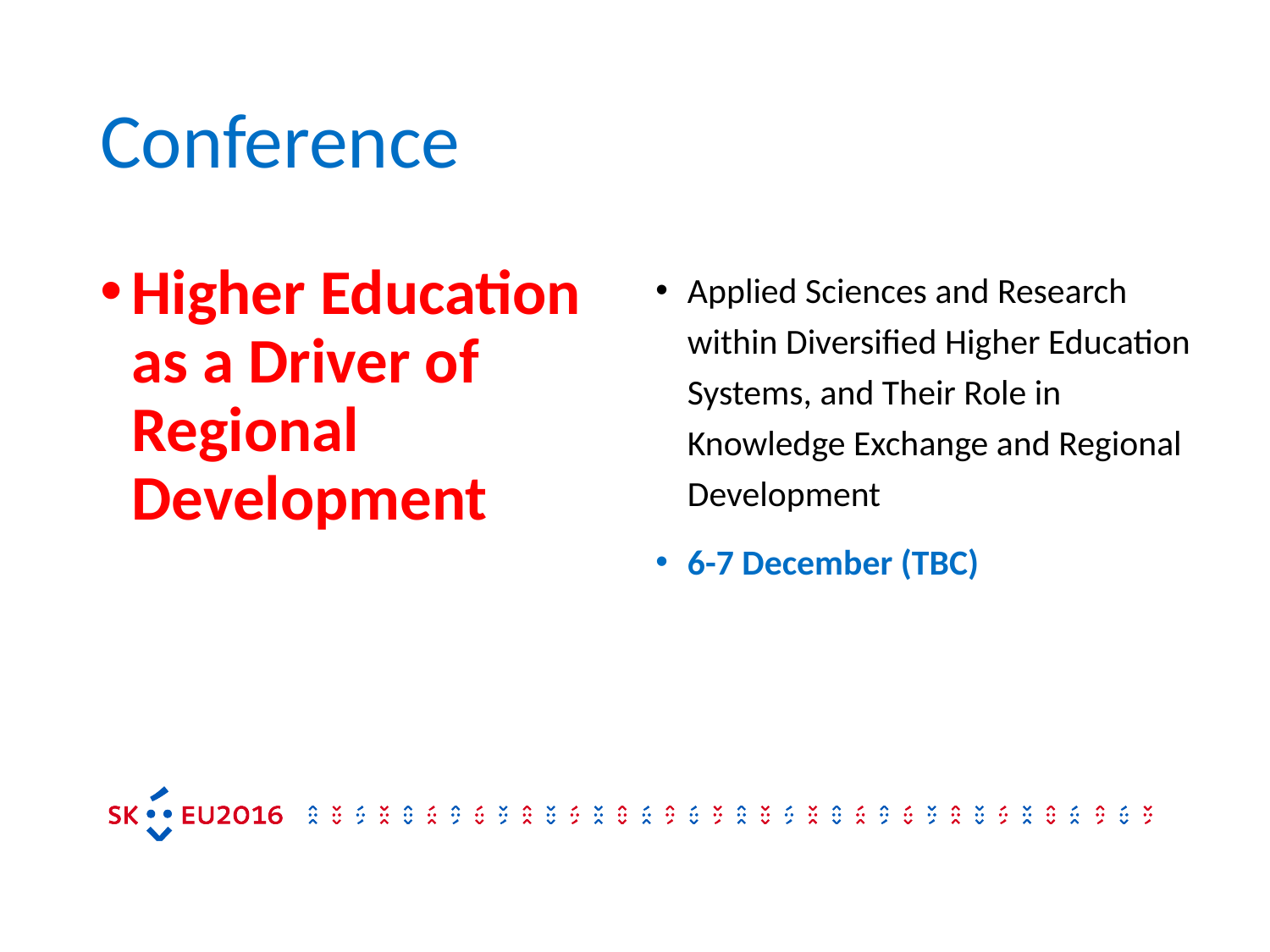

# Conference
Higher Education as a Driver of Regional Development
Applied Sciences and Research within Diversified Higher Education Systems, and Their Role in Knowledge Exchange and Regional Development
6-7 December (TBC)